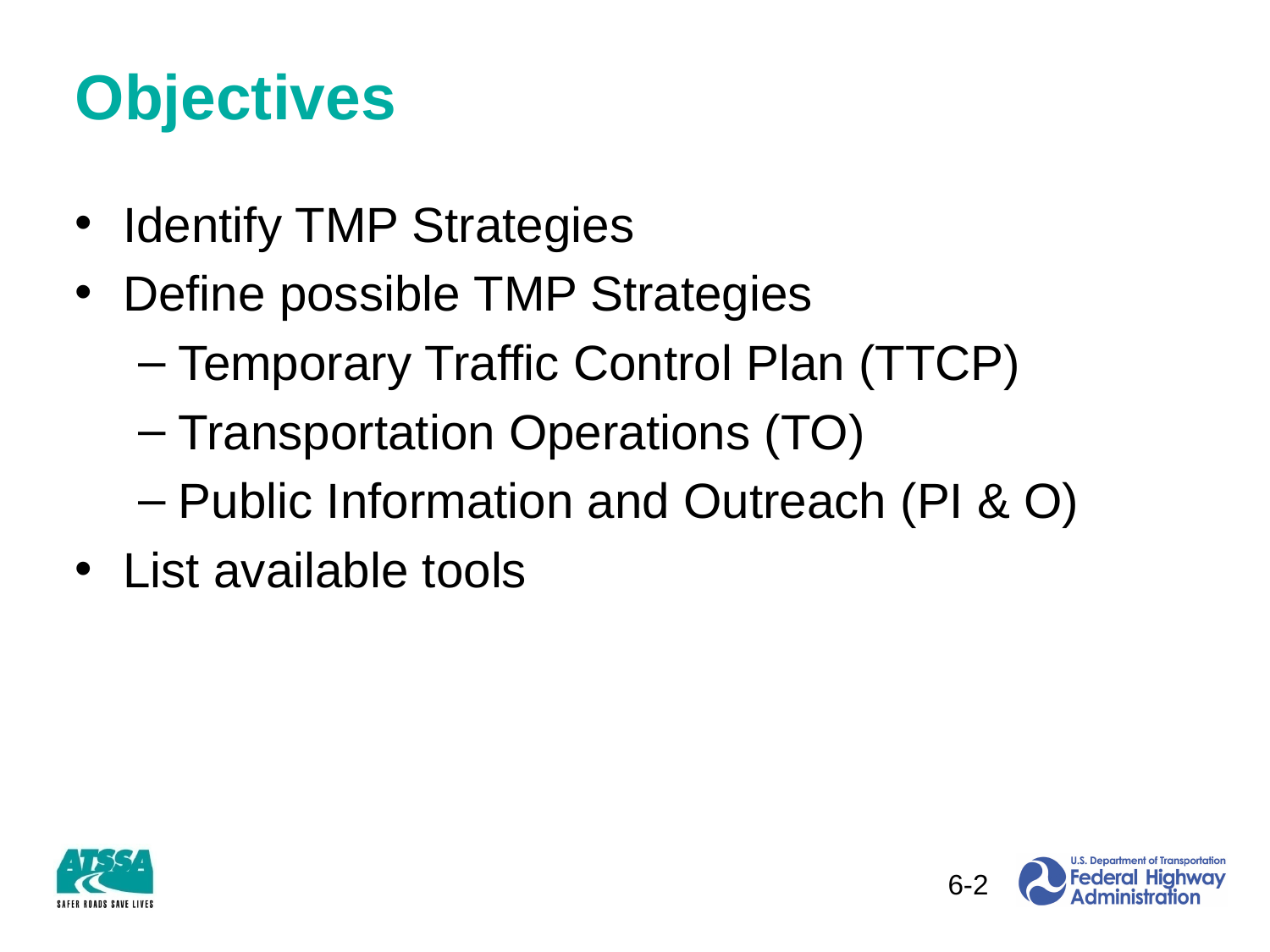

# Objectives
Identify TMP Strategies
Define possible TMP Strategies
Temporary Traffic Control Plan (TTCP)
Transportation Operations (TO)
Public Information and Outreach (PI & O)
List available tools